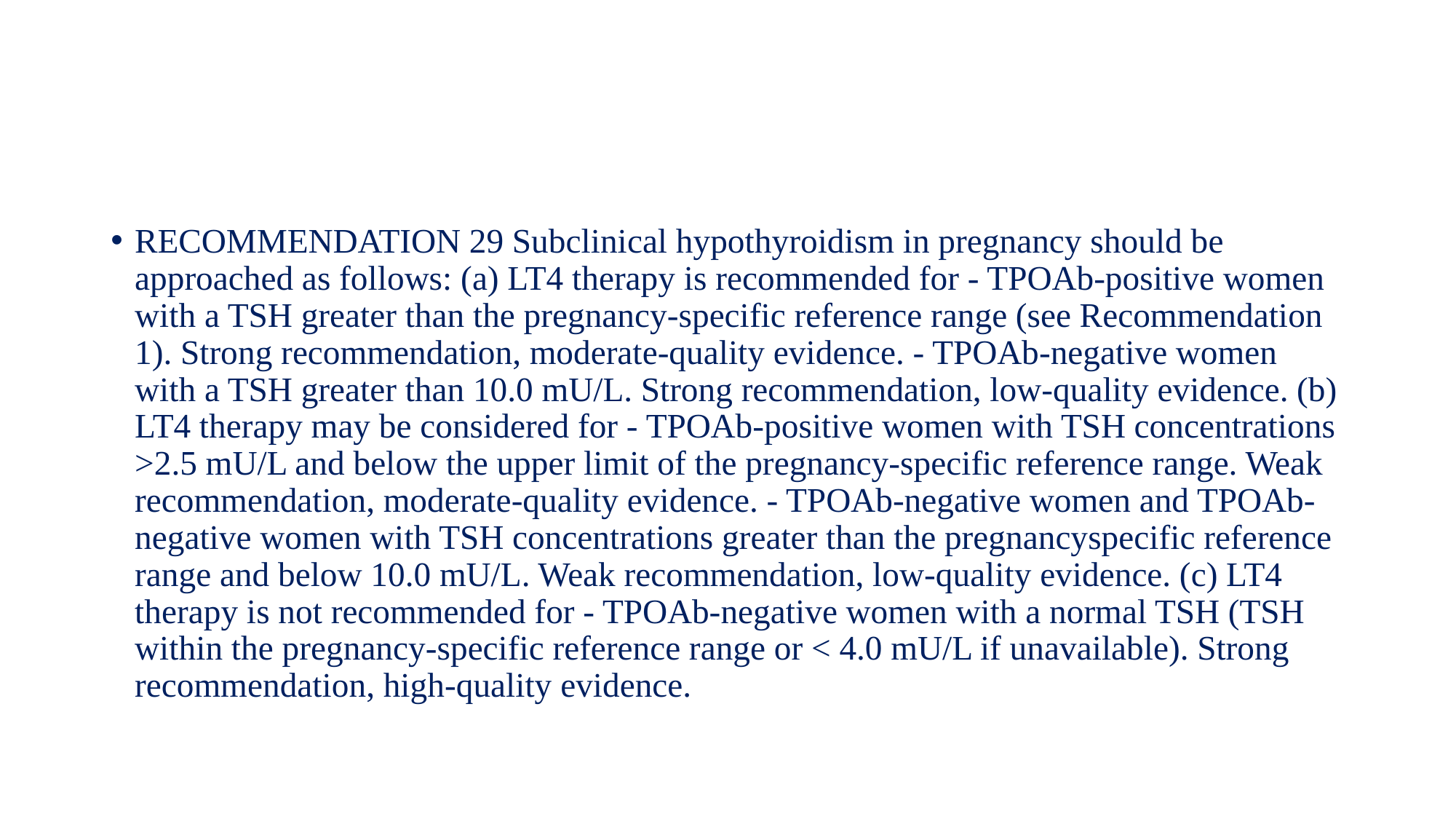

#
RECOMMENDATION 29 Subclinical hypothyroidism in pregnancy should be approached as follows: (a) LT4 therapy is recommended for - TPOAb-positive women with a TSH greater than the pregnancy-specific reference range (see Recommendation 1). Strong recommendation, moderate-quality evidence. - TPOAb-negative women with a TSH greater than 10.0 mU/L. Strong recommendation, low-quality evidence. (b) LT4 therapy may be considered for - TPOAb-positive women with TSH concentrations >2.5 mU/L and below the upper limit of the pregnancy-specific reference range. Weak recommendation, moderate-quality evidence. - TPOAb-negative women and TPOAb-negative women with TSH concentrations greater than the pregnancyspecific reference range and below 10.0 mU/L. Weak recommendation, low-quality evidence. (c) LT4 therapy is not recommended for - TPOAb-negative women with a normal TSH (TSH within the pregnancy-specific reference range or < 4.0 mU/L if unavailable). Strong recommendation, high-quality evidence.